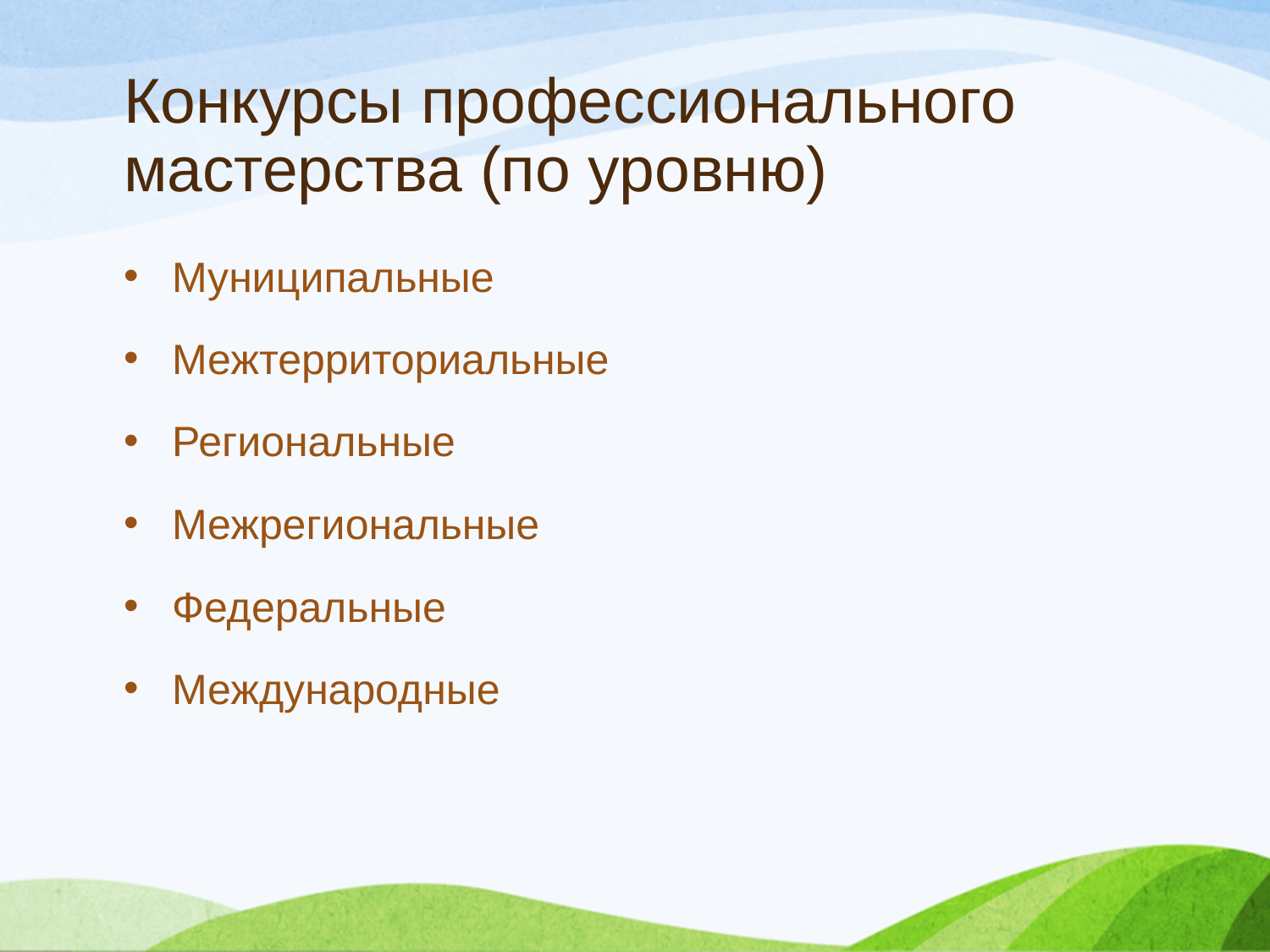

# Конкурсы профессионального мастерства (по уровню)
Муниципальные
Межтерриториальные
Региональные
Межрегиональные
Федеральные
Международные